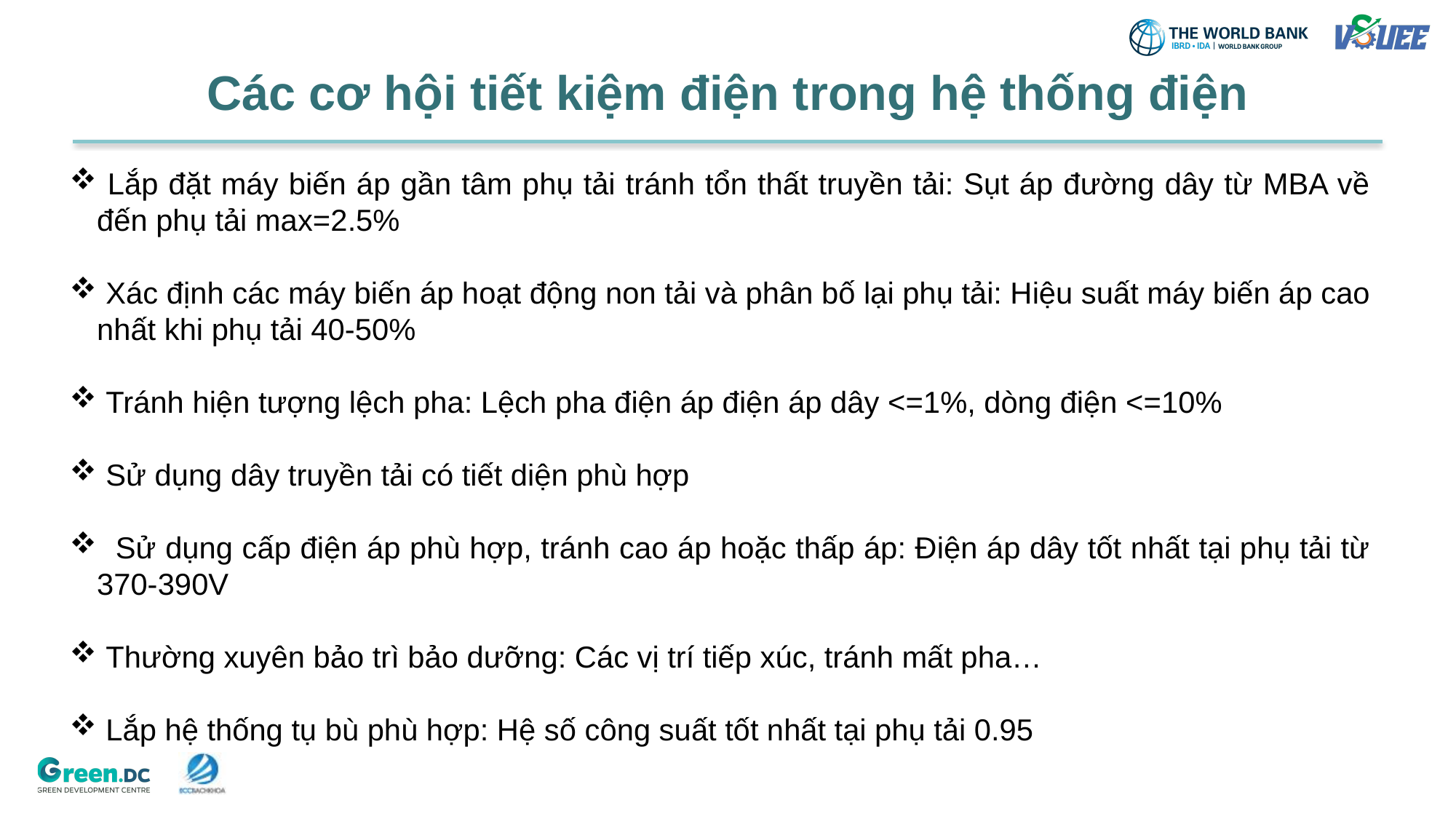

Các cơ hội tiết kiệm điện trong hệ thống điện
 Lắp đặt máy biến áp gần tâm phụ tải tránh tổn thất truyền tải: Sụt áp đường dây từ MBA về đến phụ tải max=2.5%
 Xác định các máy biến áp hoạt động non tải và phân bố lại phụ tải: Hiệu suất máy biến áp cao nhất khi phụ tải 40-50%
 Tránh hiện tượng lệch pha: Lệch pha điện áp điện áp dây <=1%, dòng điện <=10%
 Sử dụng dây truyền tải có tiết diện phù hợp
  Sử dụng cấp điện áp phù hợp, tránh cao áp hoặc thấp áp: Điện áp dây tốt nhất tại phụ tải từ 370-390V
 Thường xuyên bảo trì bảo dưỡng: Các vị trí tiếp xúc, tránh mất pha…
 Lắp hệ thống tụ bù phù hợp: Hệ số công suất tốt nhất tại phụ tải 0.95